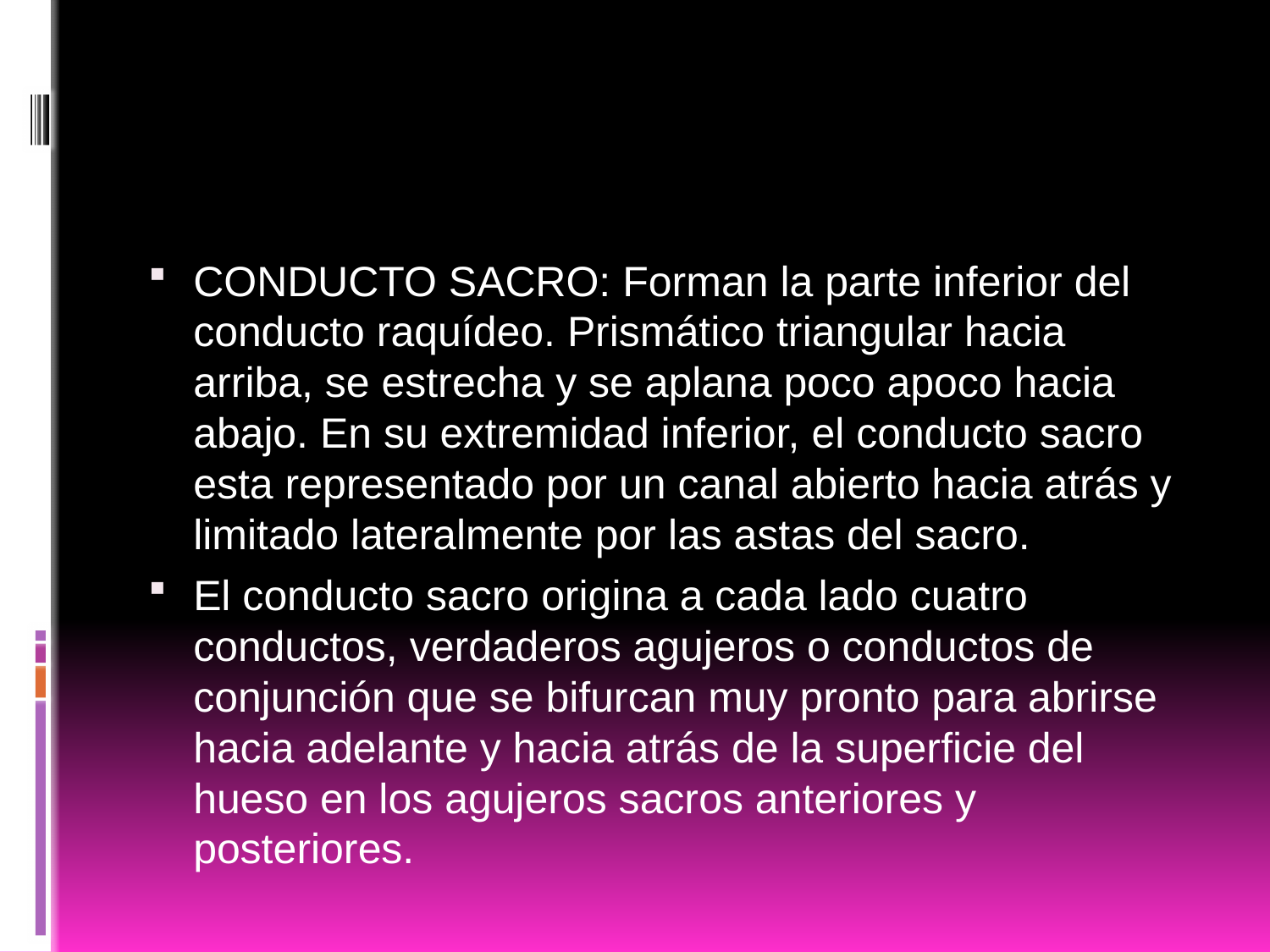

#
CONDUCTO SACRO: Forman la parte inferior del conducto raquídeo. Prismático triangular hacia arriba, se estrecha y se aplana poco apoco hacia abajo. En su extremidad inferior, el conducto sacro esta representado por un canal abierto hacia atrás y limitado lateralmente por las astas del sacro.
El conducto sacro origina a cada lado cuatro conductos, verdaderos agujeros o conductos de conjunción que se bifurcan muy pronto para abrirse hacia adelante y hacia atrás de la superficie del hueso en los agujeros sacros anteriores y posteriores.